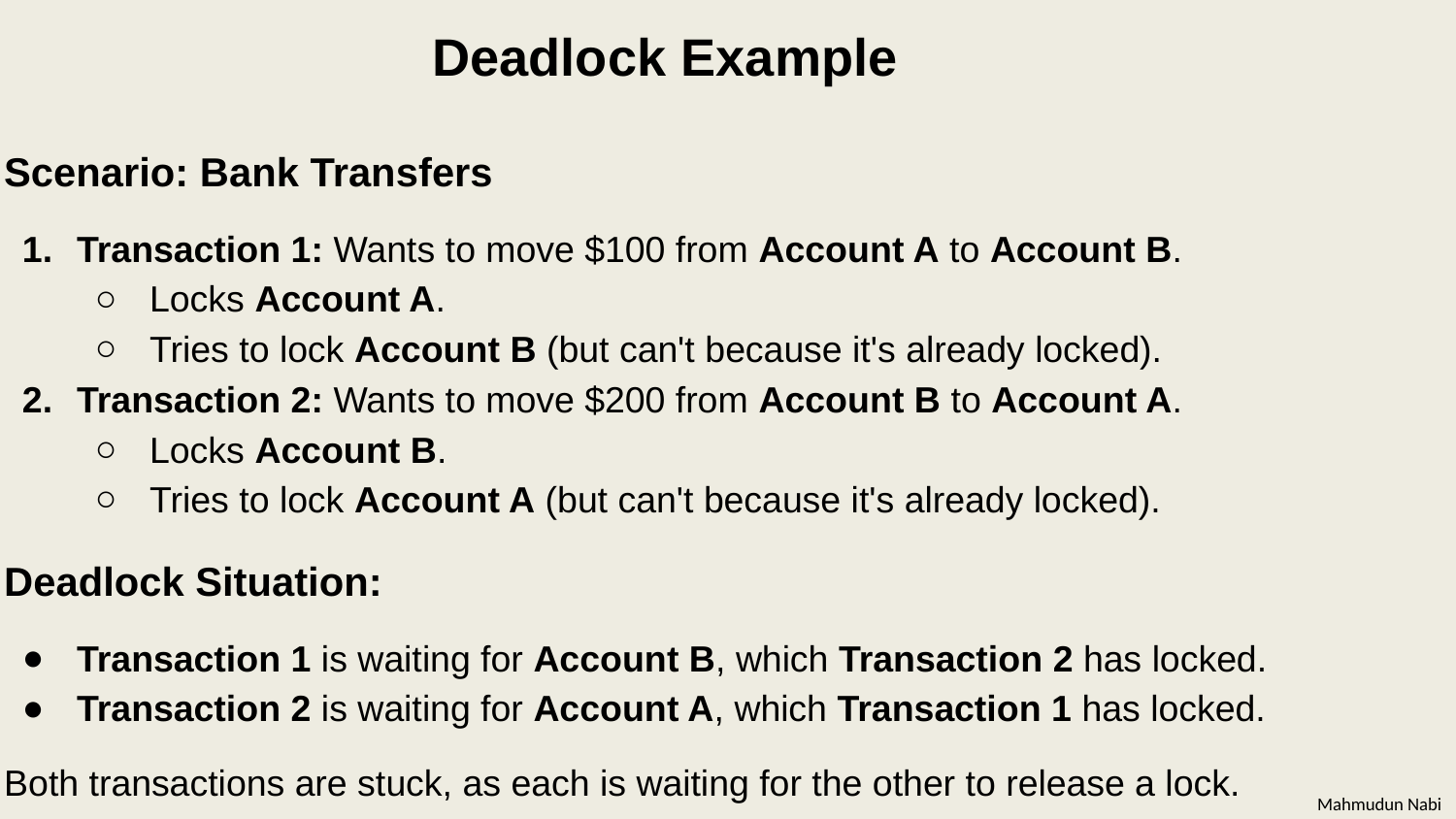

Deadlock Example
Scenario: Bank Transfers
Transaction 1: Wants to move $100 from Account A to Account B.
Locks Account A.
Tries to lock Account B (but can't because it's already locked).
Transaction 2: Wants to move $200 from Account B to Account A.
Locks Account B.
Tries to lock Account A (but can't because it's already locked).
Deadlock Situation:
Transaction 1 is waiting for Account B, which Transaction 2 has locked.
Transaction 2 is waiting for Account A, which Transaction 1 has locked.
Both transactions are stuck, as each is waiting for the other to release a lock.